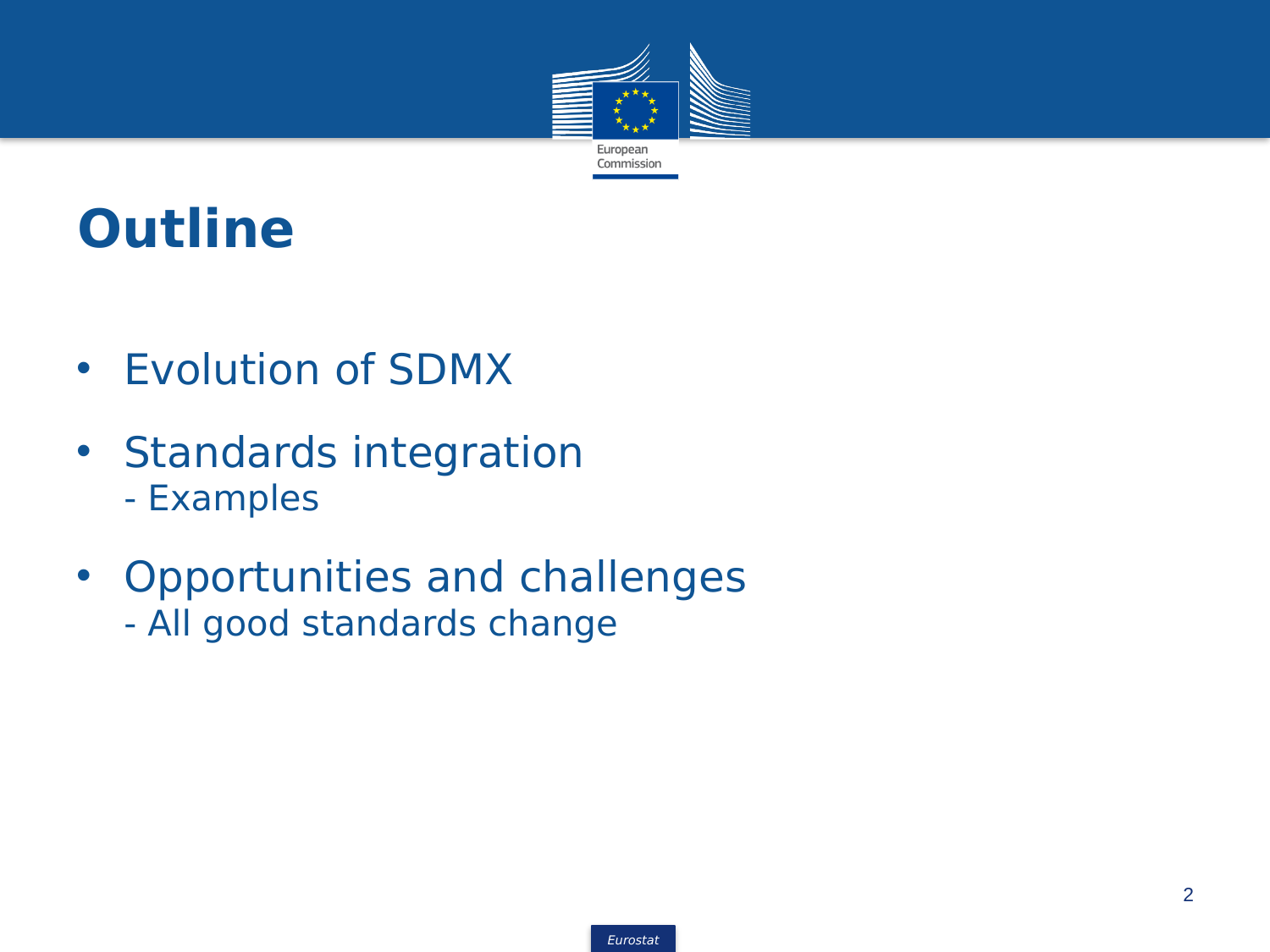

# Outline
Evolution of SDMX
Standards integration
- Examples
Opportunities and challenges
- All good standards change

2